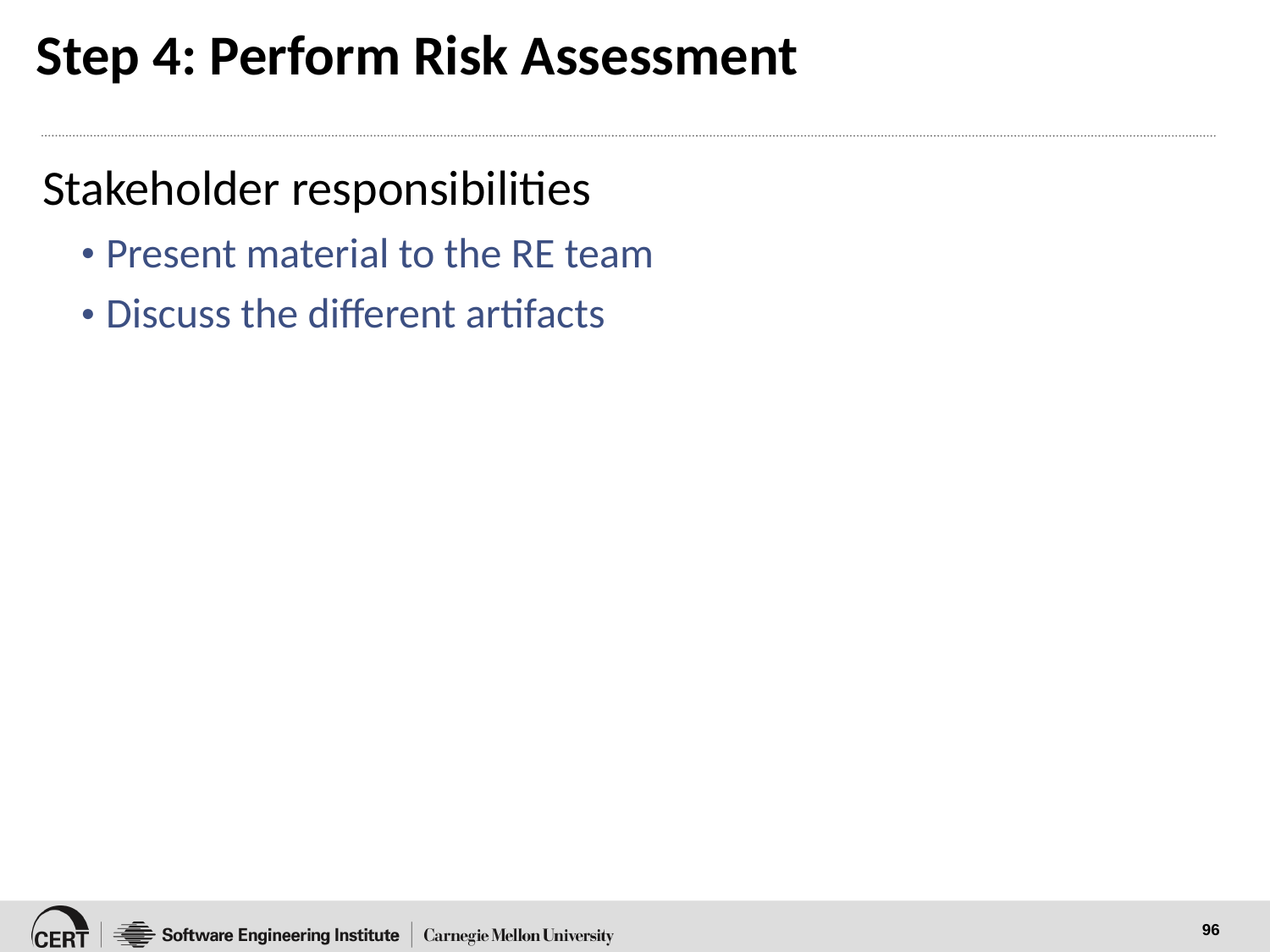

# Step 4: Perform Risk Assessment
Stakeholder responsibilities
Present material to the RE team
Discuss the different artifacts